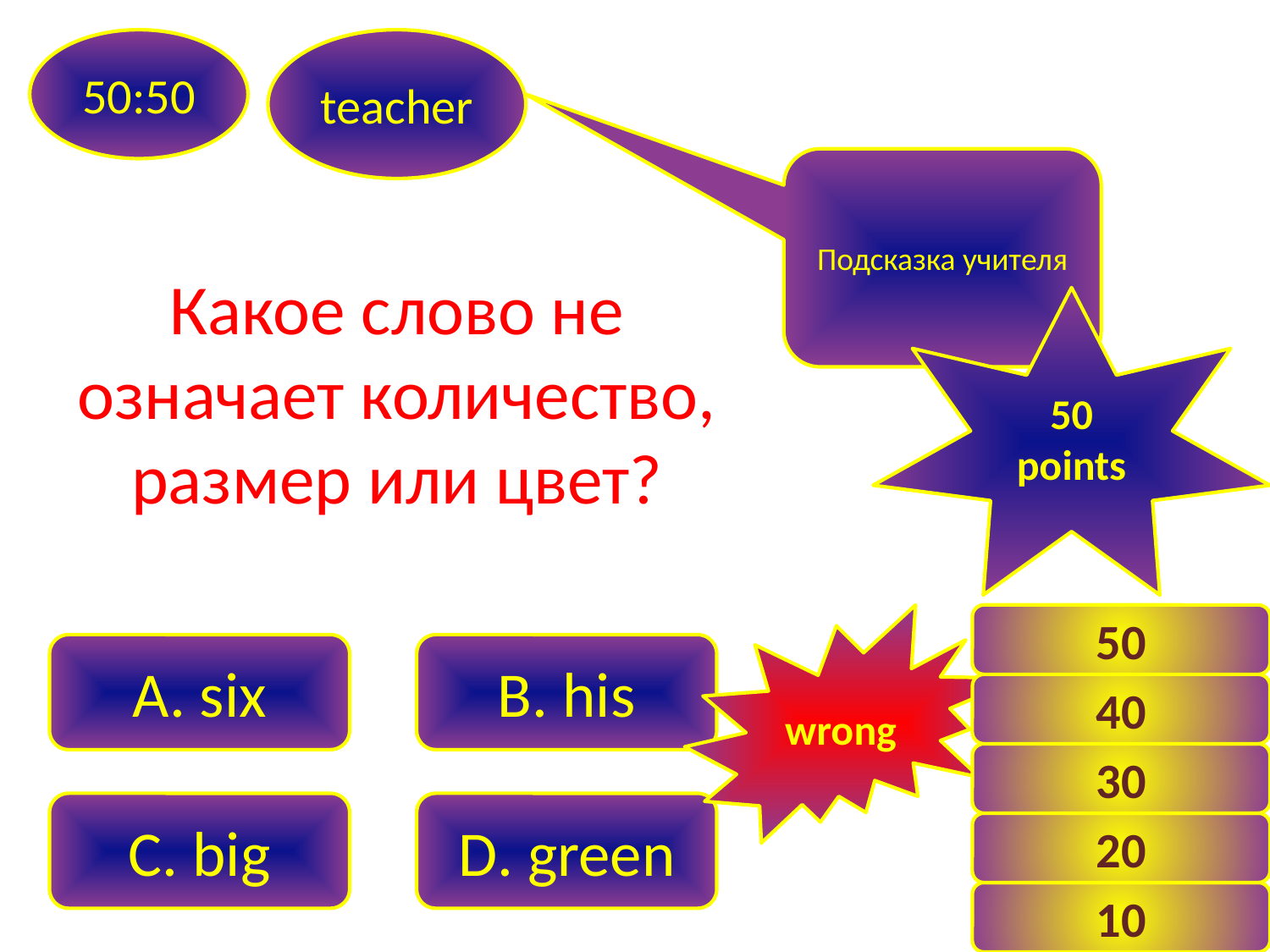

50:50
teacher
Подсказка учителя
Какое слово не означает количество, размер или цвет?

50 points

wrong
50
A. six
B. his
40
30
C. big
D. green
20
7
10